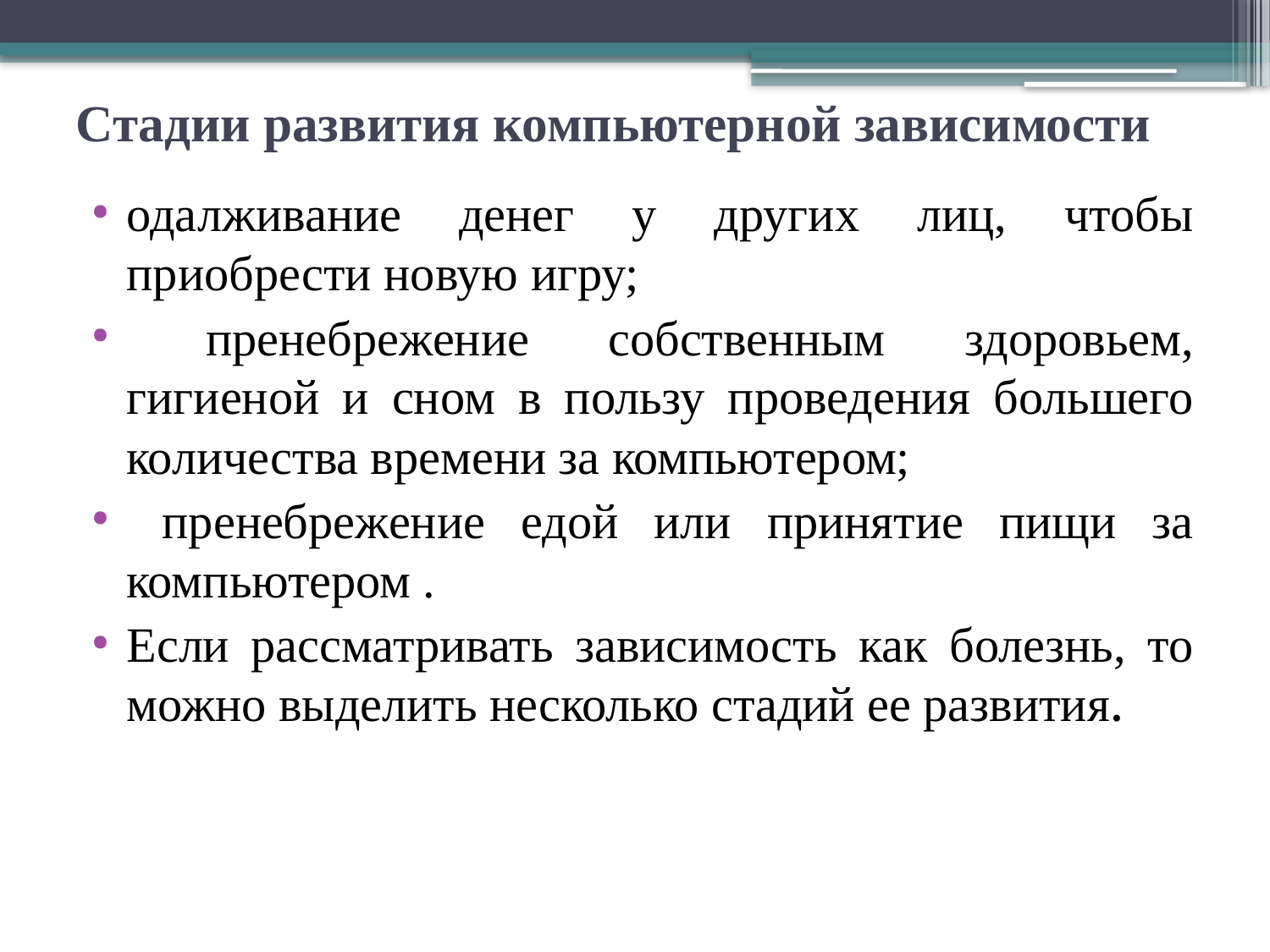

# Стадии развития компьютерной зависимости
одалживание денег у других лиц, чтобы приобрести новую игру;
 пренебрежение собственным здоровьем, гигиеной и сном в пользу проведения большего количества времени за компьютером;
 пренебрежение едой или принятие пищи за компьютером .
Если рассматривать зависимость как болезнь, то можно выделить несколько стадий ее развития.